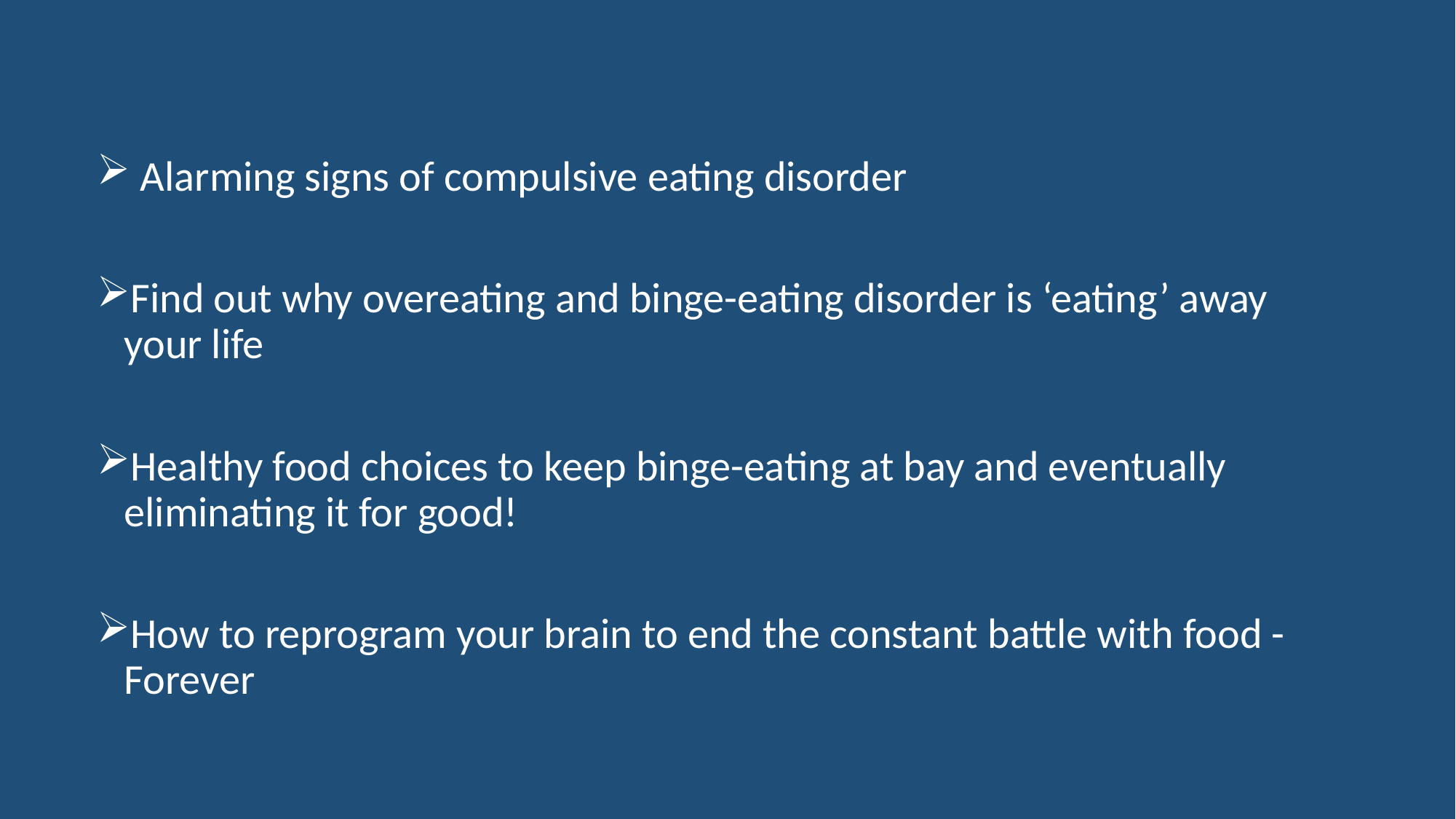

Alarming signs of compulsive eating disorder

Find out why overeating and binge-eating disorder is ‘eating’ away your life

Healthy food choices to keep binge-eating at bay and eventually eliminating it for good!

How to reprogram your brain to end the constant battle with food - Forever